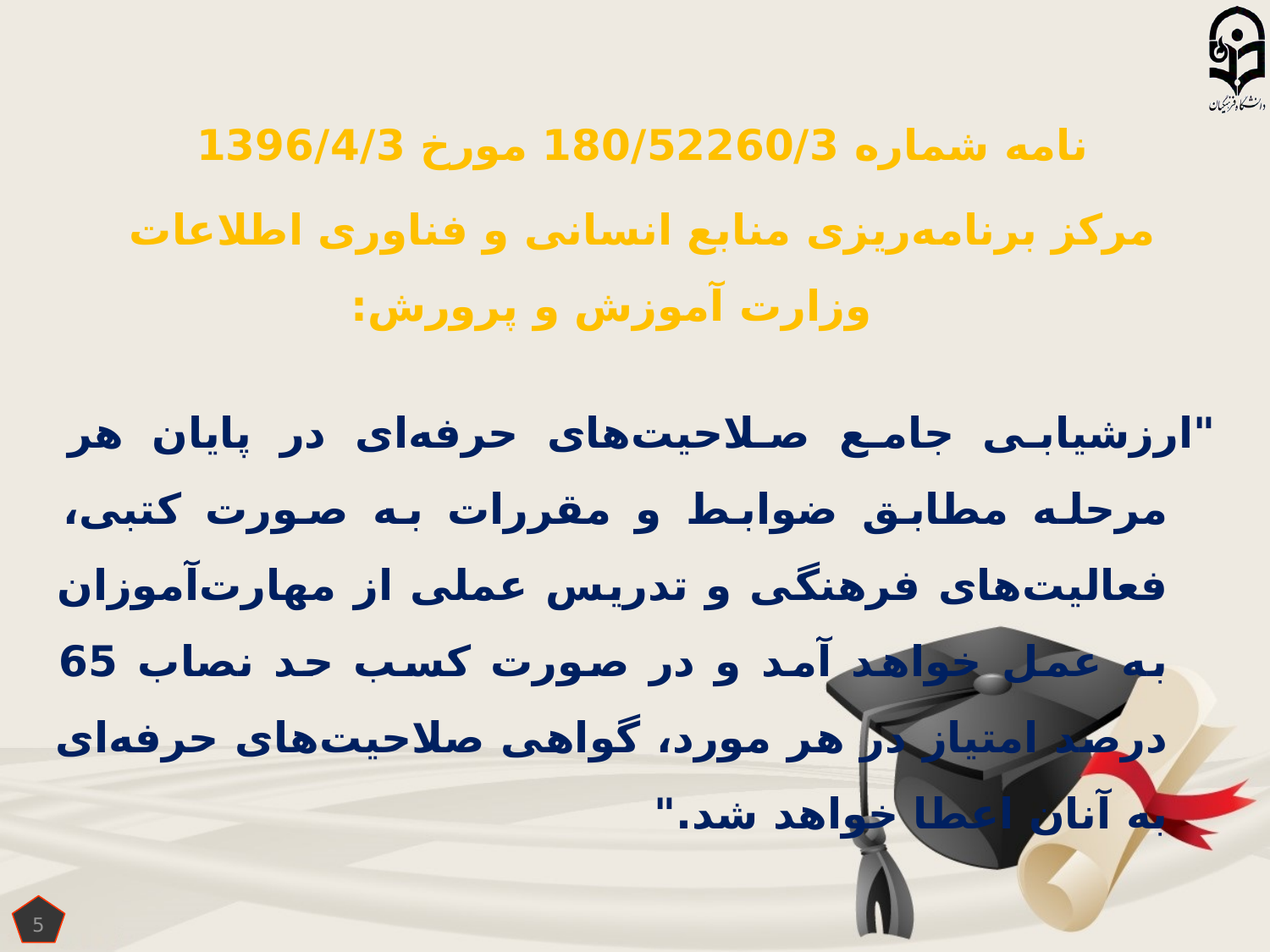

نامه شماره 3 /52260/ 180 مورخ 3 /4 /1396
مرکز برنامه‌ریزی منابع انسانی و فناوری اطلاعات  وزارت آموزش و پرورش:

"ارزشیابی جامع صلاحیت‌های حرفه‌ای در پایان هر مرحله مطابق ضوابط و مقررات به صورت کتبی، فعالیت‌های فرهنگی و تدریس عملی از مهارت‌آموزان به عمل خواهد آمد و در صورت کسب حد نصاب 65 درصد امتیاز در هر مورد، گواهی صلاحیت‌های حرفه‌ای به آنان اعطا خواهد شد."